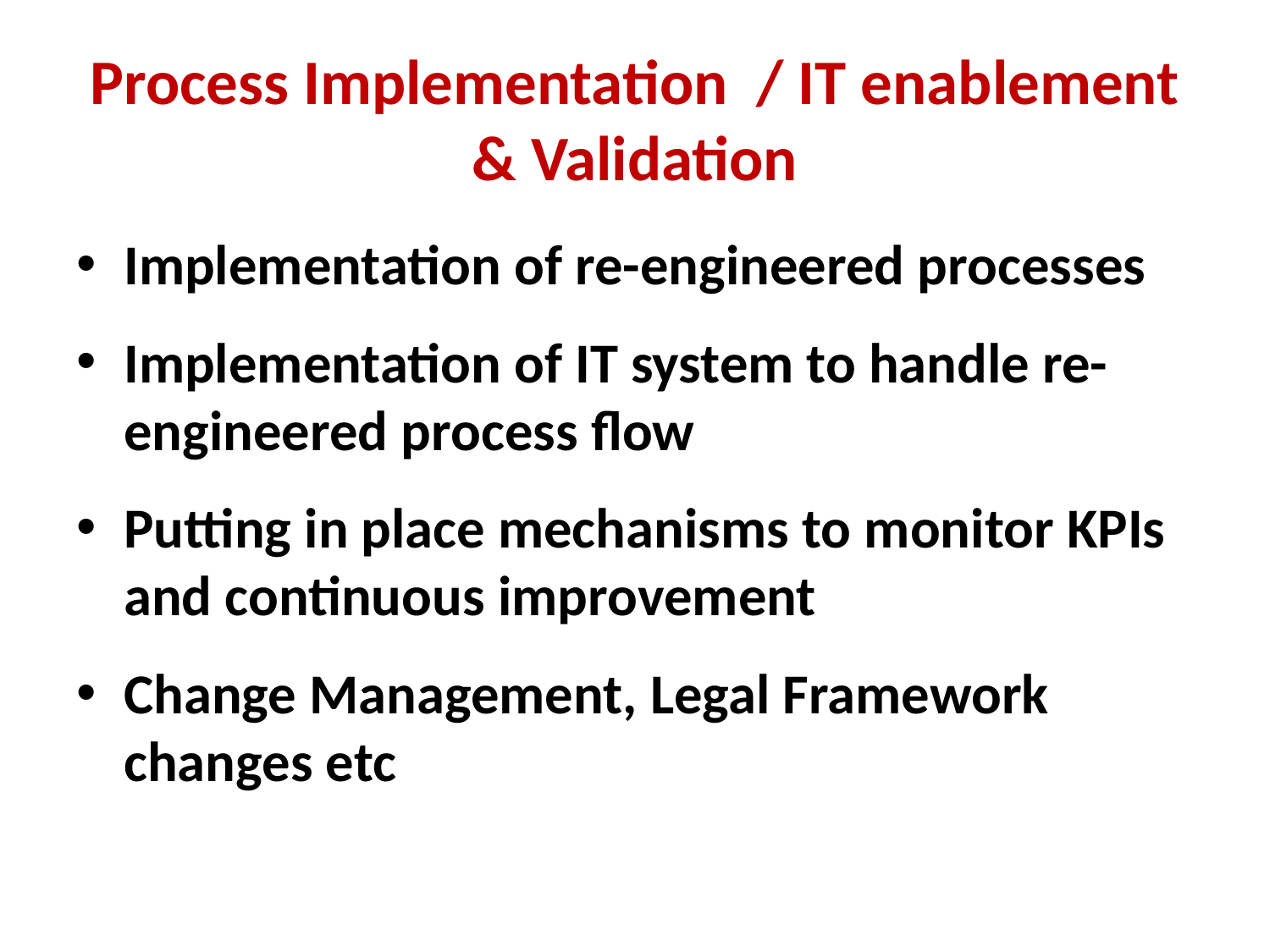

# Process Implementation  / IT enablement & Validation
Implementation of re-engineered processes
Implementation of IT system to handle re-engineered process flow
Putting in place mechanisms to monitor KPIs and continuous improvement
Change Management, Legal Framework changes etc